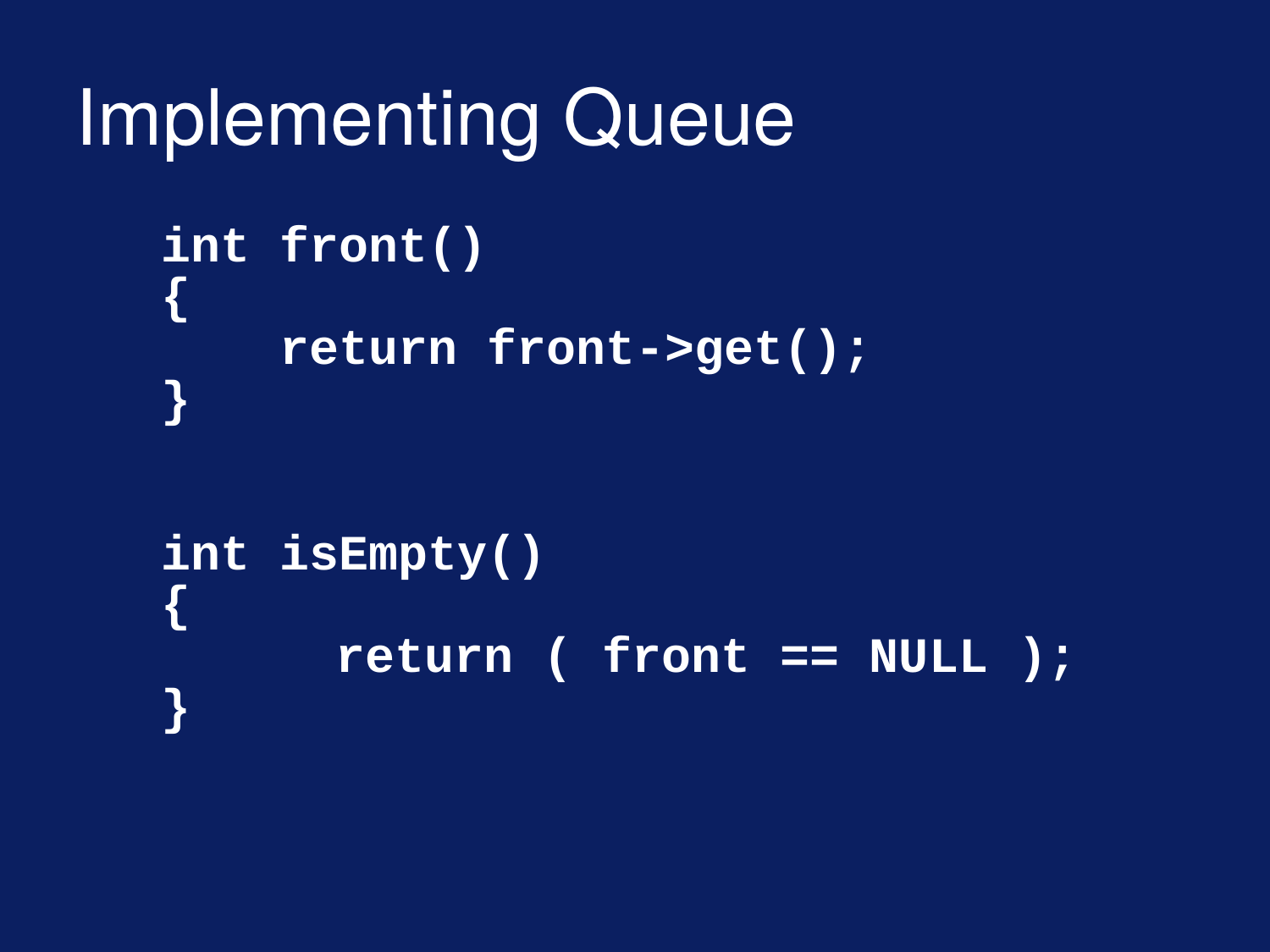

# Implementing Queue
int front()
{
    return front->get();
}

int isEmpty()
{
		return ( front == NULL );
}